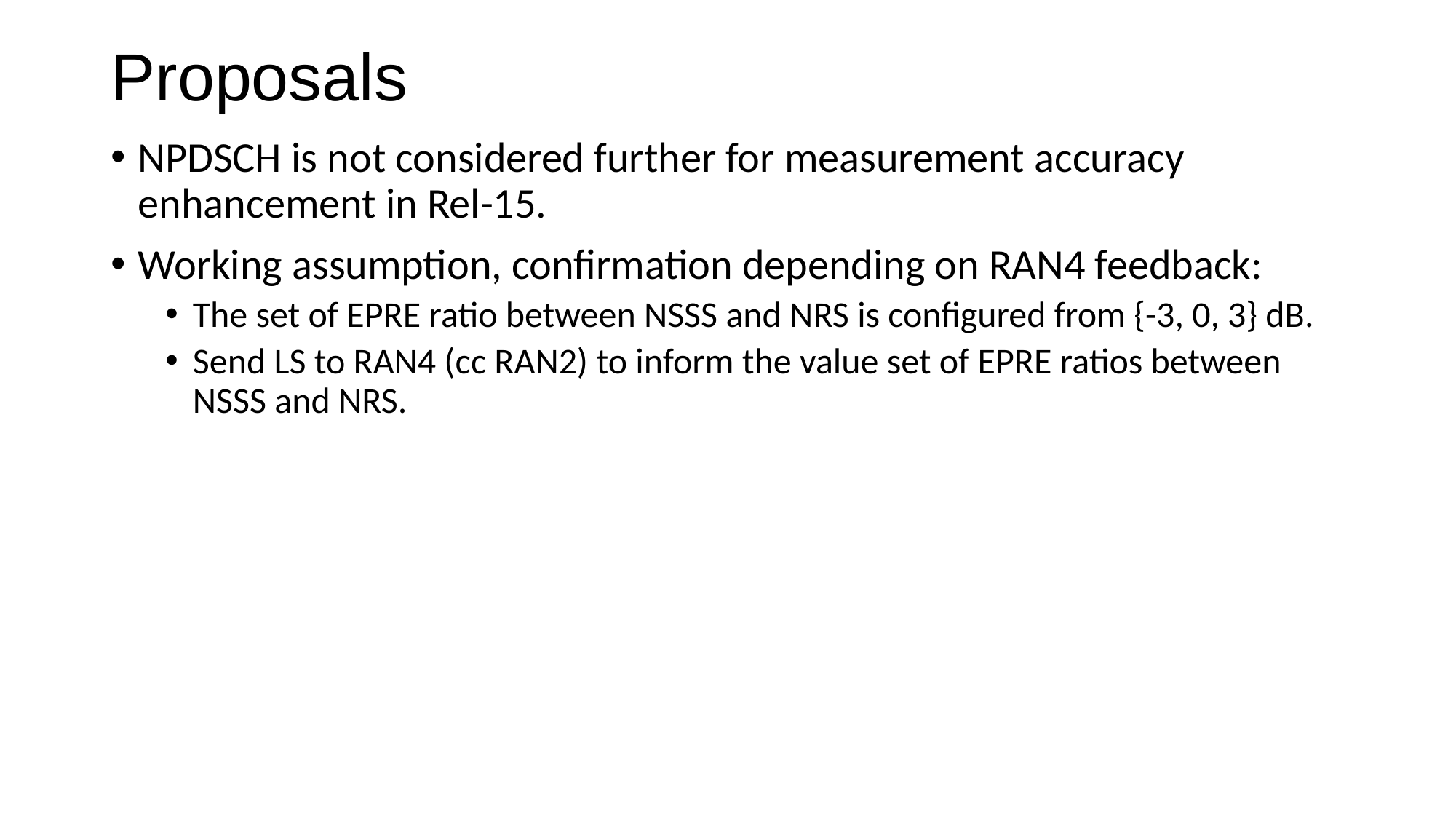

# Proposals
NPDSCH is not considered further for measurement accuracy enhancement in Rel-15.
Working assumption, confirmation depending on RAN4 feedback:
The set of EPRE ratio between NSSS and NRS is configured from {-3, 0, 3} dB.
Send LS to RAN4 (cc RAN2) to inform the value set of EPRE ratios between NSSS and NRS.